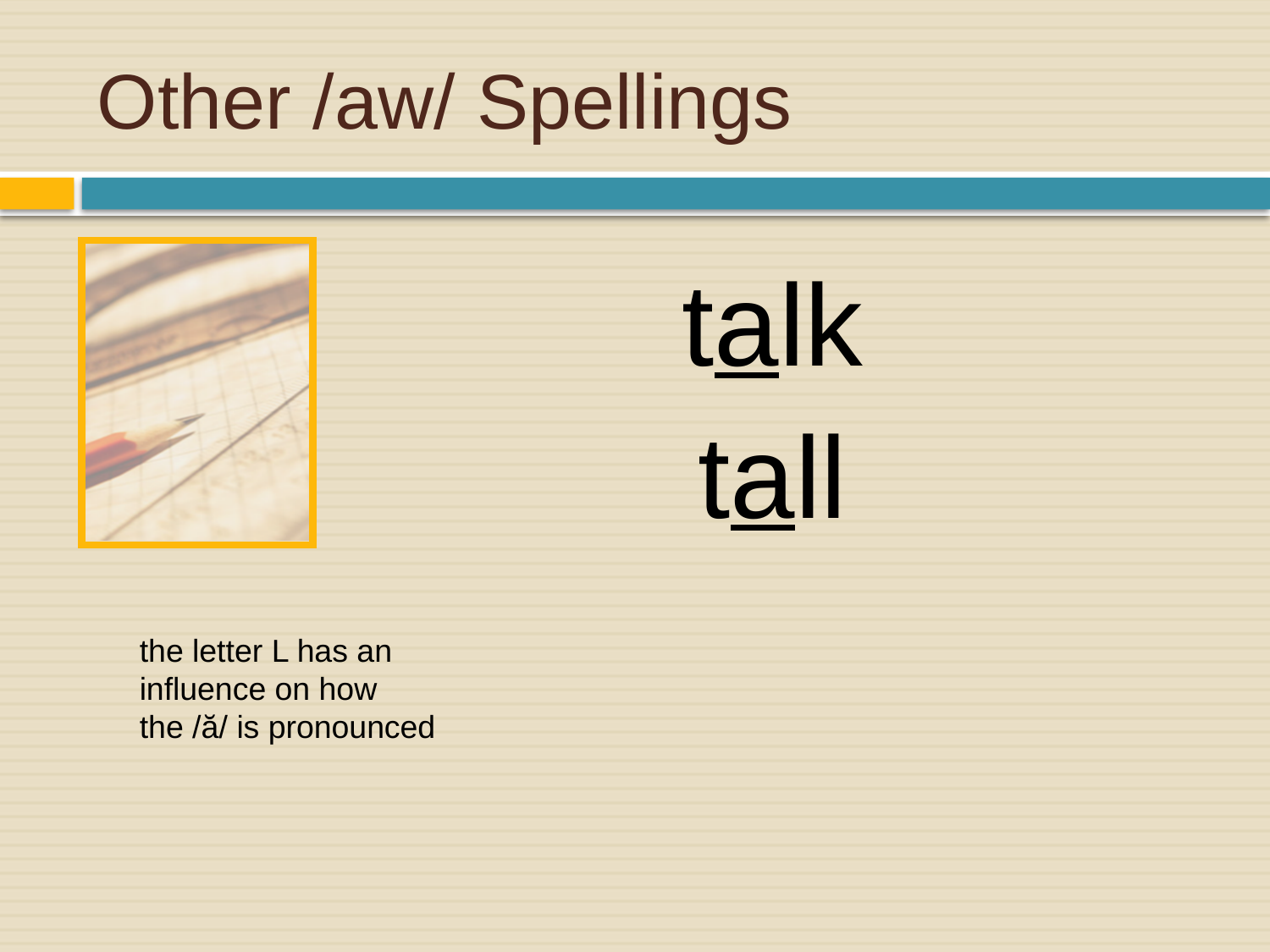

# Other /aw/ Spellings
talk
tall
the letter L has an influence on how the /ă/ is pronounced